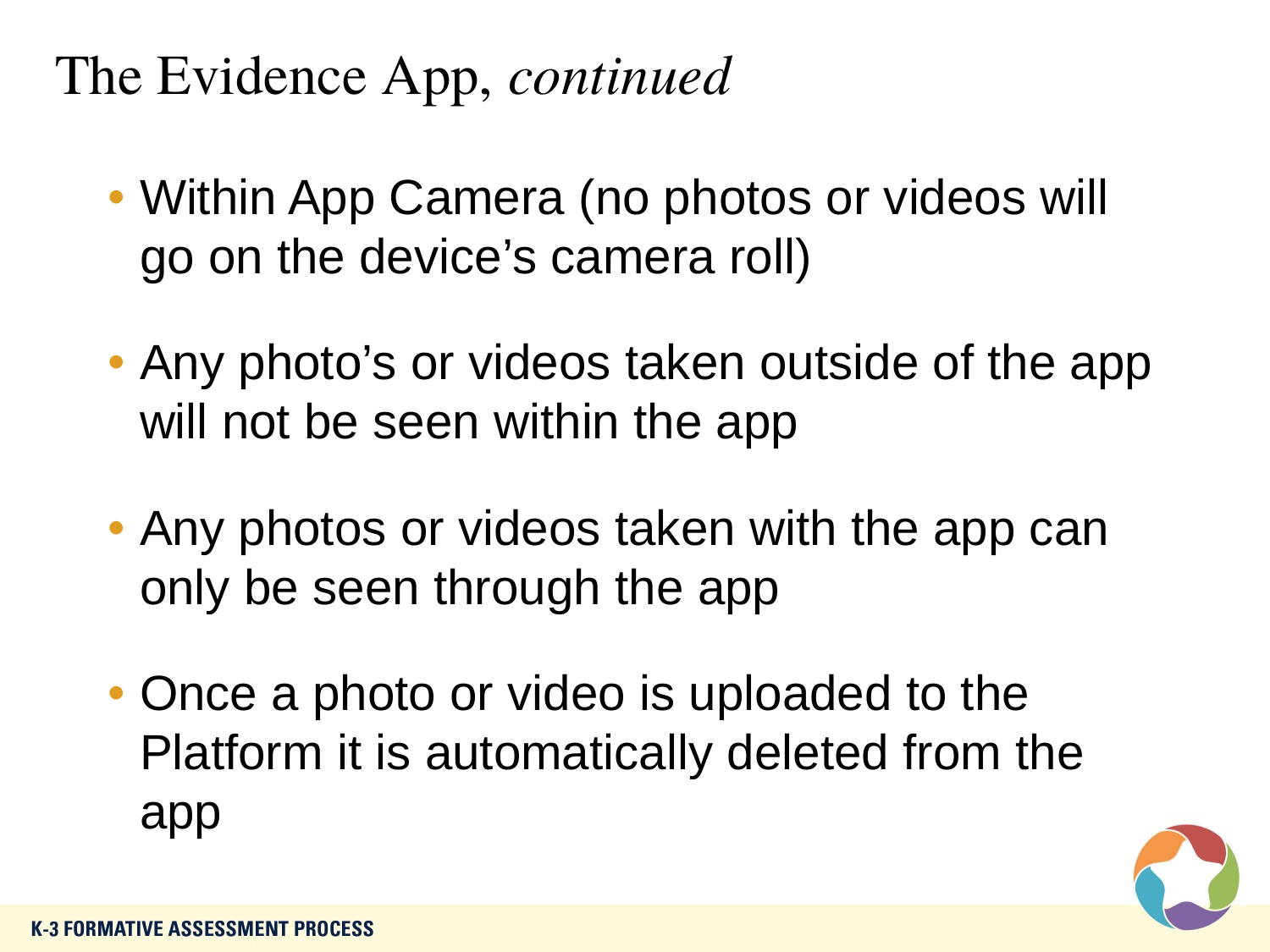

# The Evidence App, continued
Within App Camera (no photos or videos will go on the device’s camera roll)
Any photo’s or videos taken outside of the app will not be seen within the app
Any photos or videos taken with the app can only be seen through the app
Once a photo or video is uploaded to the Platform it is automatically deleted from the app